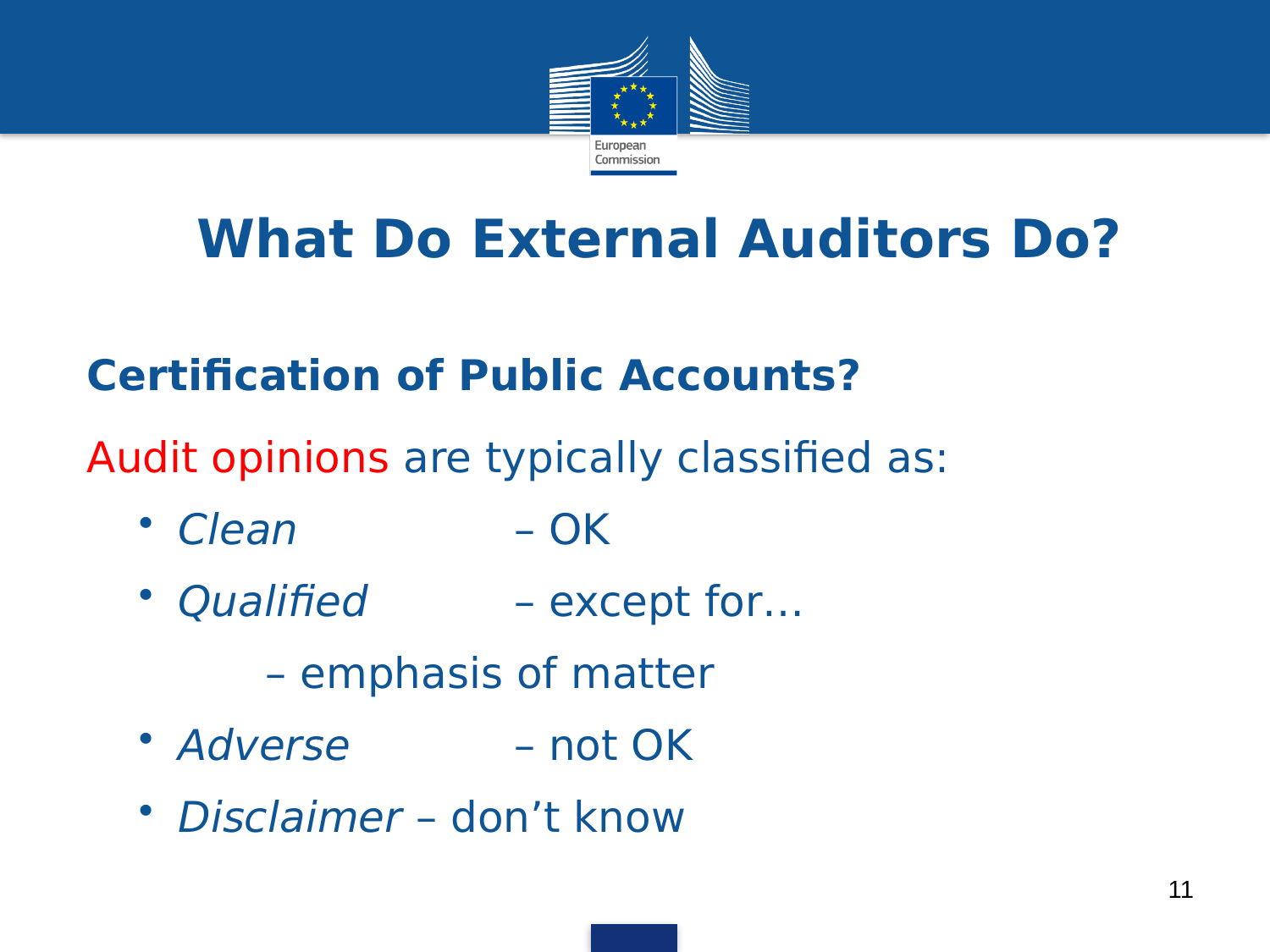

# What Do External Auditors Do?
Certification of Public Accounts?
Audit opinions are typically classified as:
Clean 	– OK
Qualified 	– except for…
	– emphasis of matter
Adverse 	– not OK
Disclaimer – don’t know
11